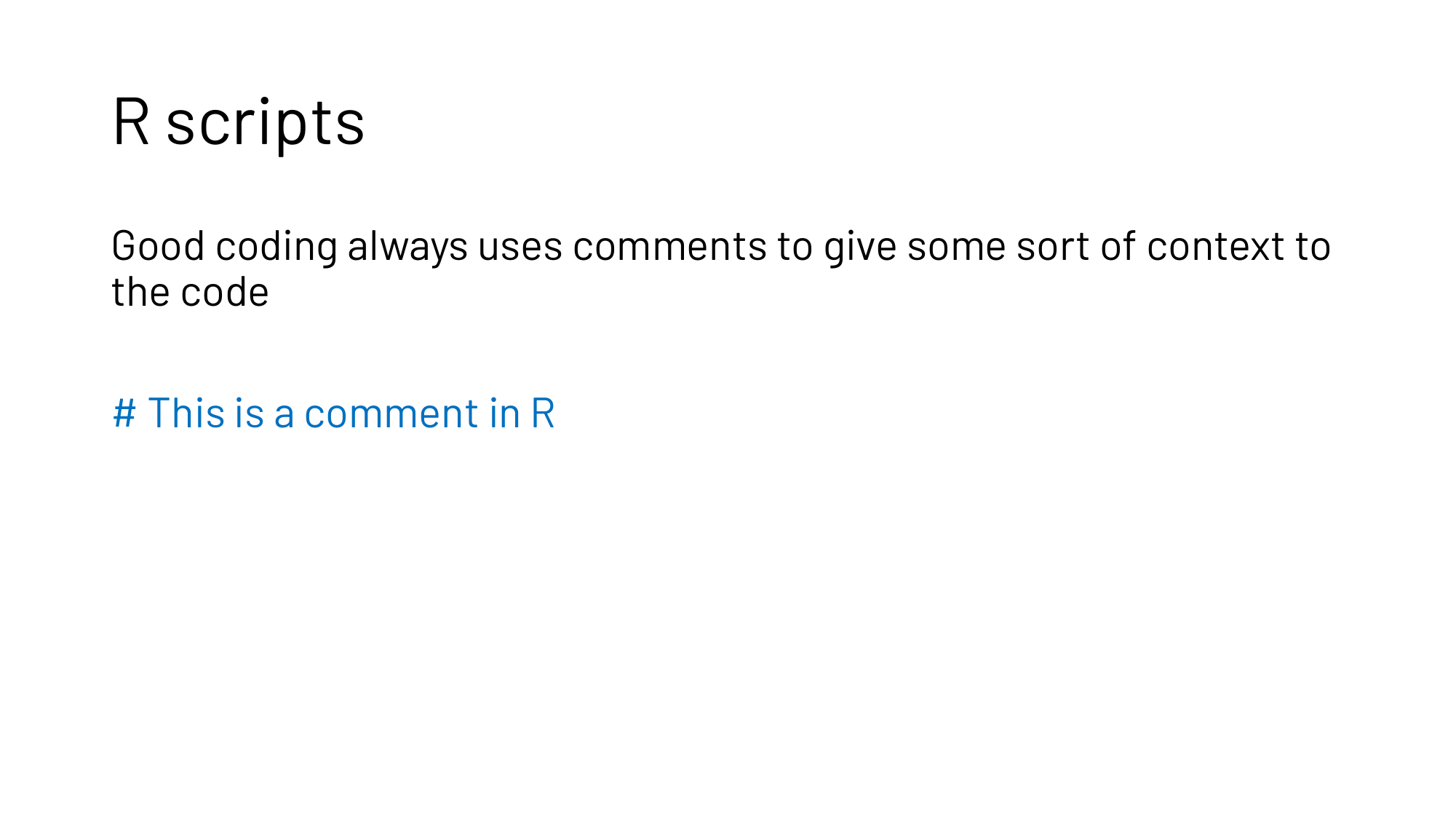

# R scripts
Good coding always uses comments to give some sort of context to the code

# This is a comment in R